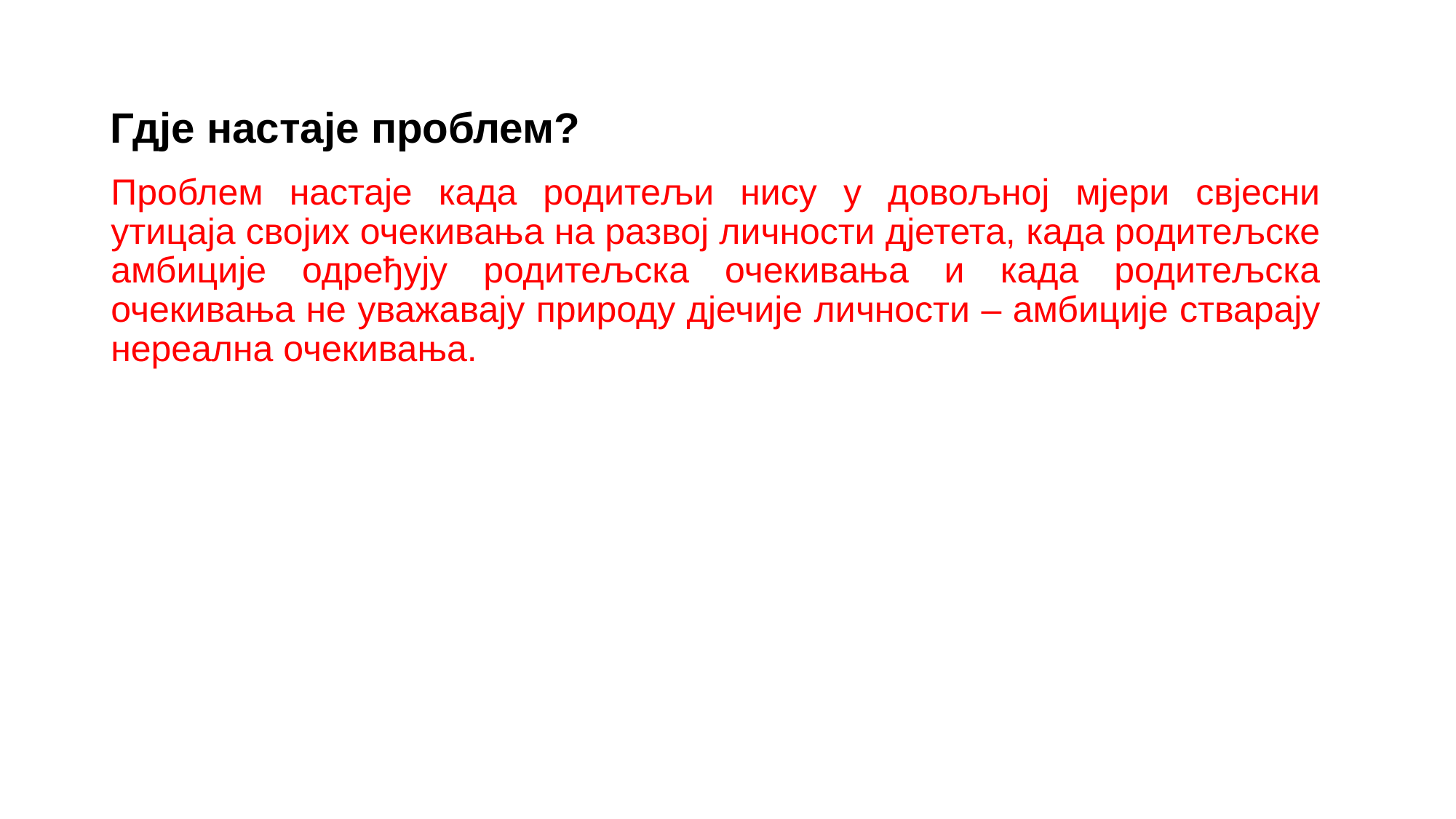

# Гдје настаје проблем?
Проблем настаје када родитељи нису у довољној мјери свјесни утицаја својих очекивања на развој личности дјетета, када родитељске амбиције одређују родитељска очекивања и када родитељска очекивања не уважавају природу дјечије личности – амбиције стварају нереална очекивања.